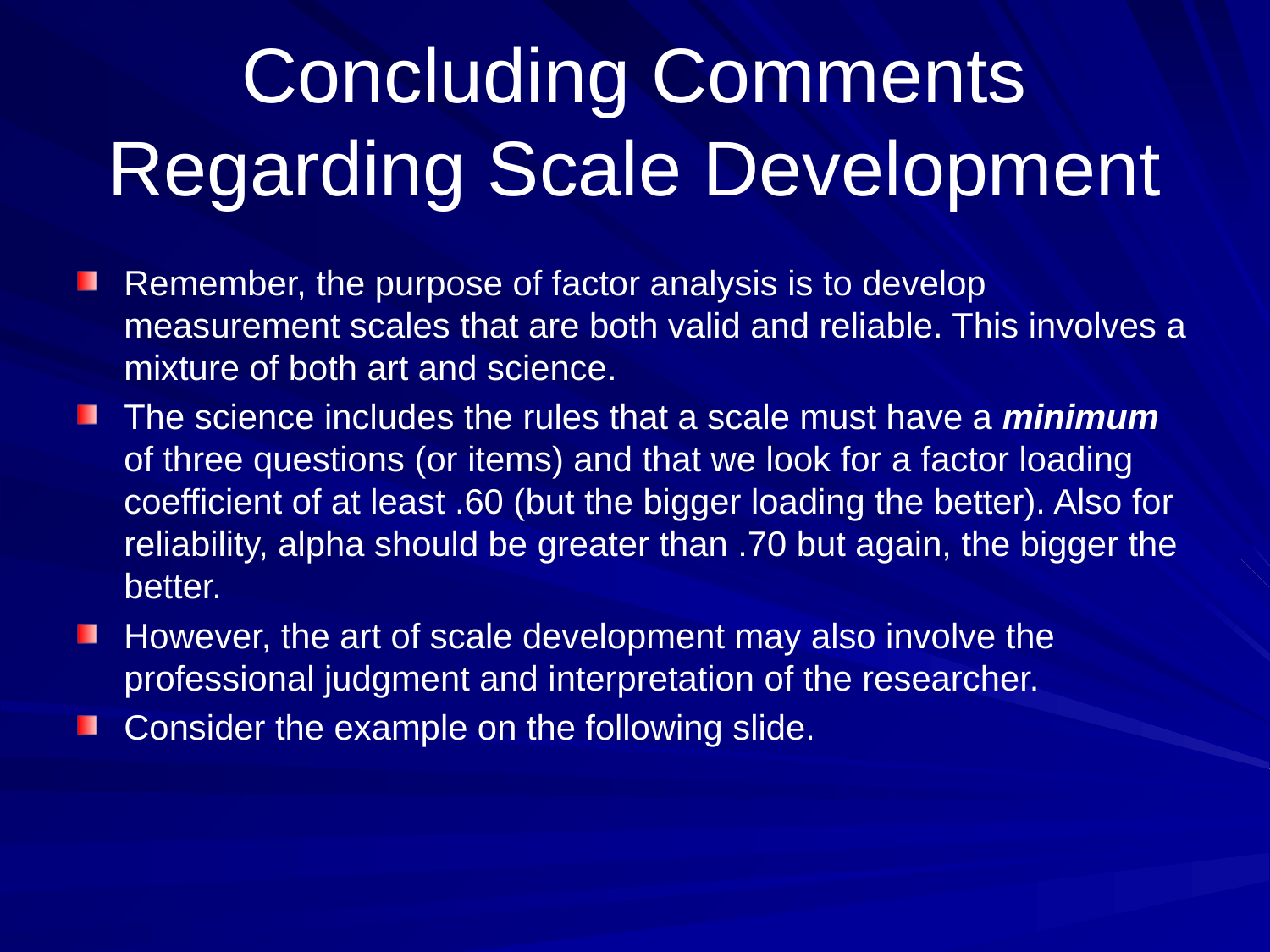

# Concluding Comments Regarding Scale Development
Remember, the purpose of factor analysis is to develop measurement scales that are both valid and reliable. This involves a mixture of both art and science.
The science includes the rules that a scale must have a minimum of three questions (or items) and that we look for a factor loading coefficient of at least .60 (but the bigger loading the better). Also for reliability, alpha should be greater than .70 but again, the bigger the better.
However, the art of scale development may also involve the professional judgment and interpretation of the researcher.
Consider the example on the following slide.